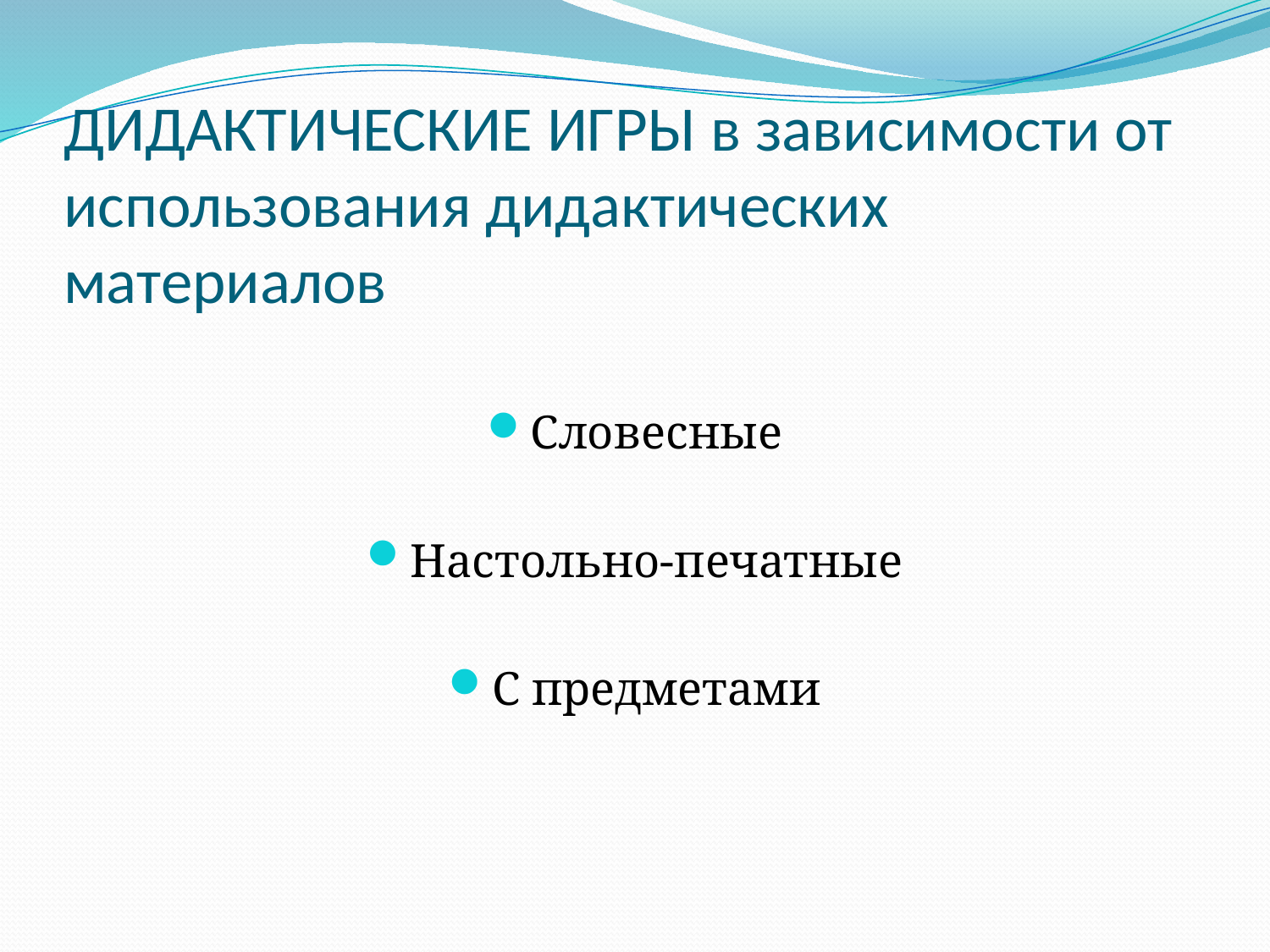

# ДИДАКТИЧЕСКИЕ ИГРЫ в зависимости от использования дидактических материалов

Словесные

Настольно-печатные

С предметами